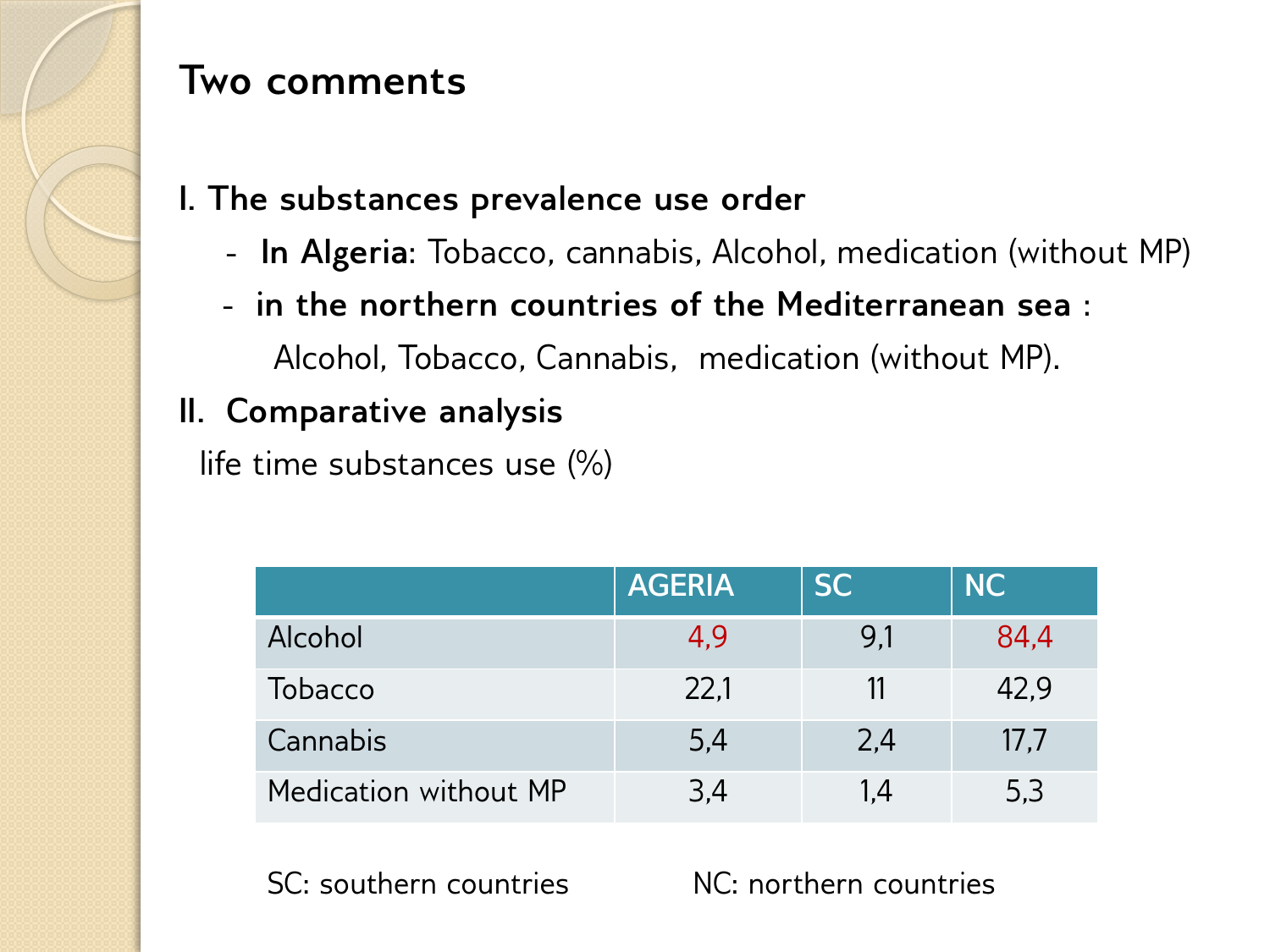

Two comments

I. The substances prevalence use order
    -  In Algeria: Tobacco, cannabis, Alcohol, medication (without MP)
    -  in the northern countries of the Mediterranean sea :
         Alcohol, Tobacco, Cannabis,  medication (without MP).
II.  Comparative analysis
  life time substances use (%)
|  | AGERIA | SC | NC |
| --- | --- | --- | --- |
| Alcohol | 4,9 | 9,1 | 84,4 |
| Tobacco | 22,1 | 11 | 42,9 |
| Cannabis | 5,4 | 2,4 | 17,7 |
| Medication without MP | 3,4 | 1,4 | 5,3 |
SC: southern countries             NC: northern countries